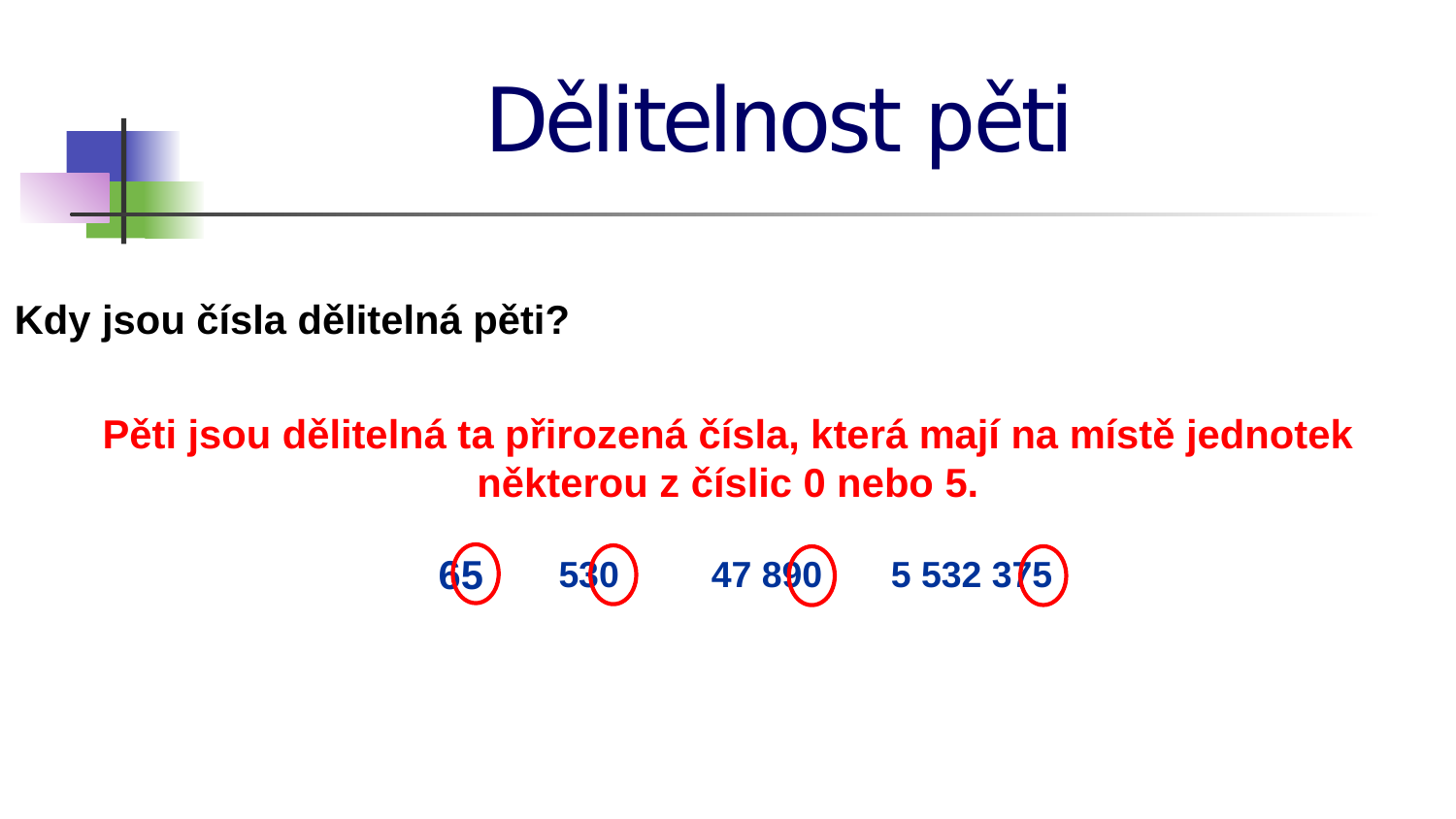

# Dělitelnost pěti
Kdy jsou čísla dělitelná pěti?
Pěti jsou dělitelná ta přirozená čísla, která mají na místě jednotek některou z číslic 0 nebo 5.
65

530
47 890
5 532 375